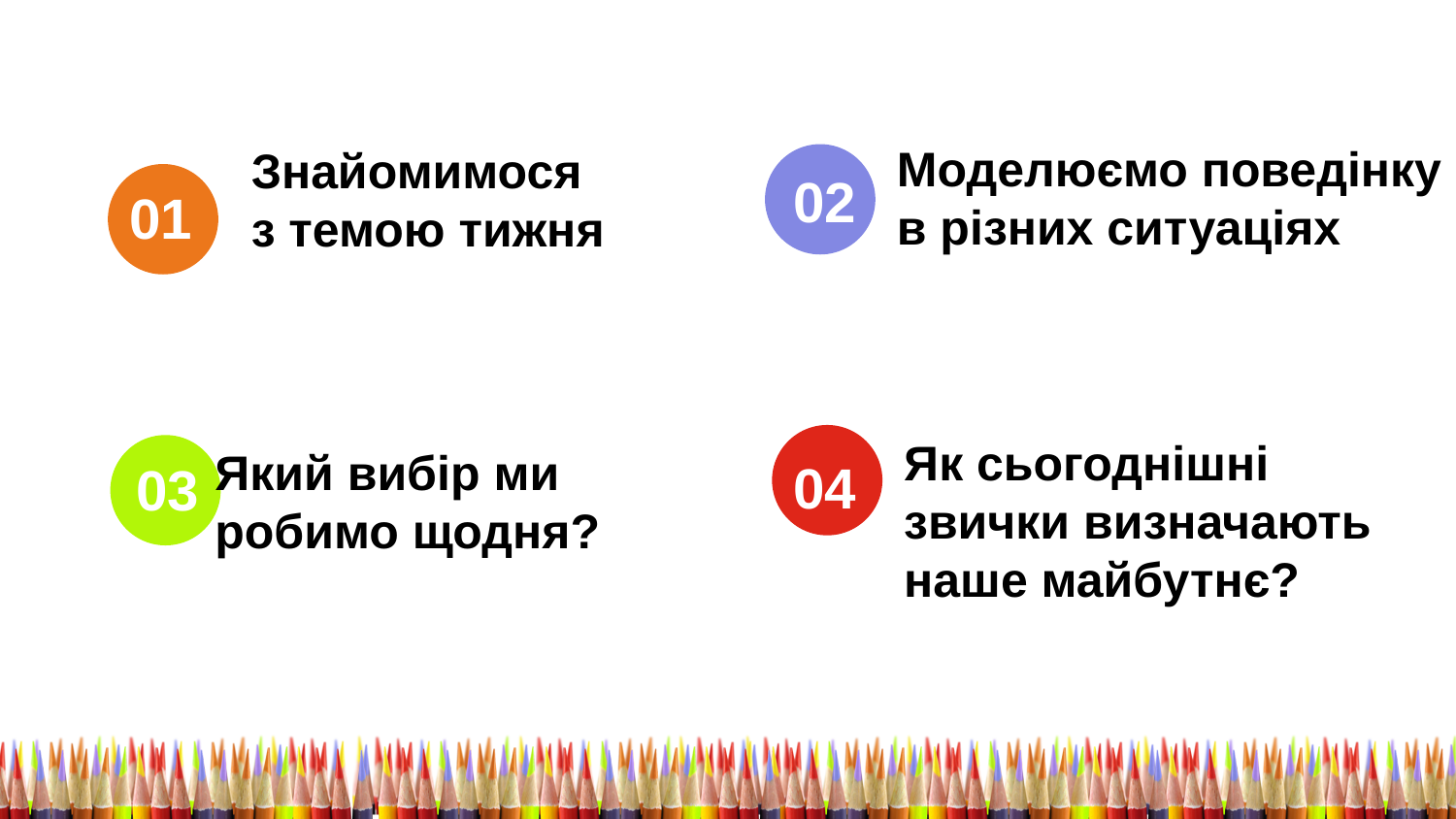

Моделюємо поведінку в різних ситуаціях
Знайомимося
з темою тижня

02
01

Як сьогоднішні
звички визначають наше майбутнє?
Який вибір ми
робимо щодня?

04
03